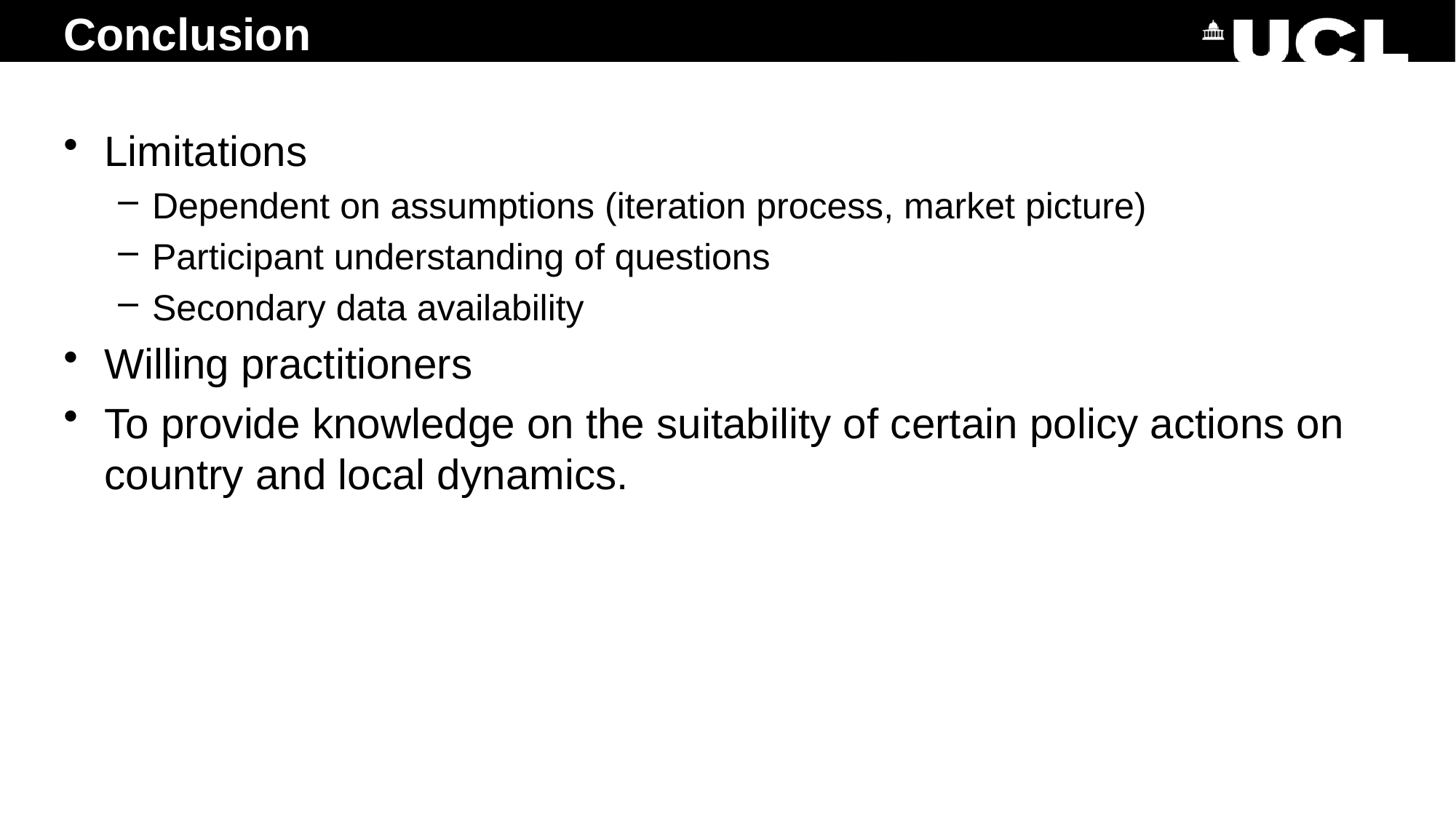

# Conclusion
Limitations
Dependent on assumptions (iteration process, market picture)
Participant understanding of questions
Secondary data availability
Willing practitioners
To provide knowledge on the suitability of certain policy actions on country and local dynamics.